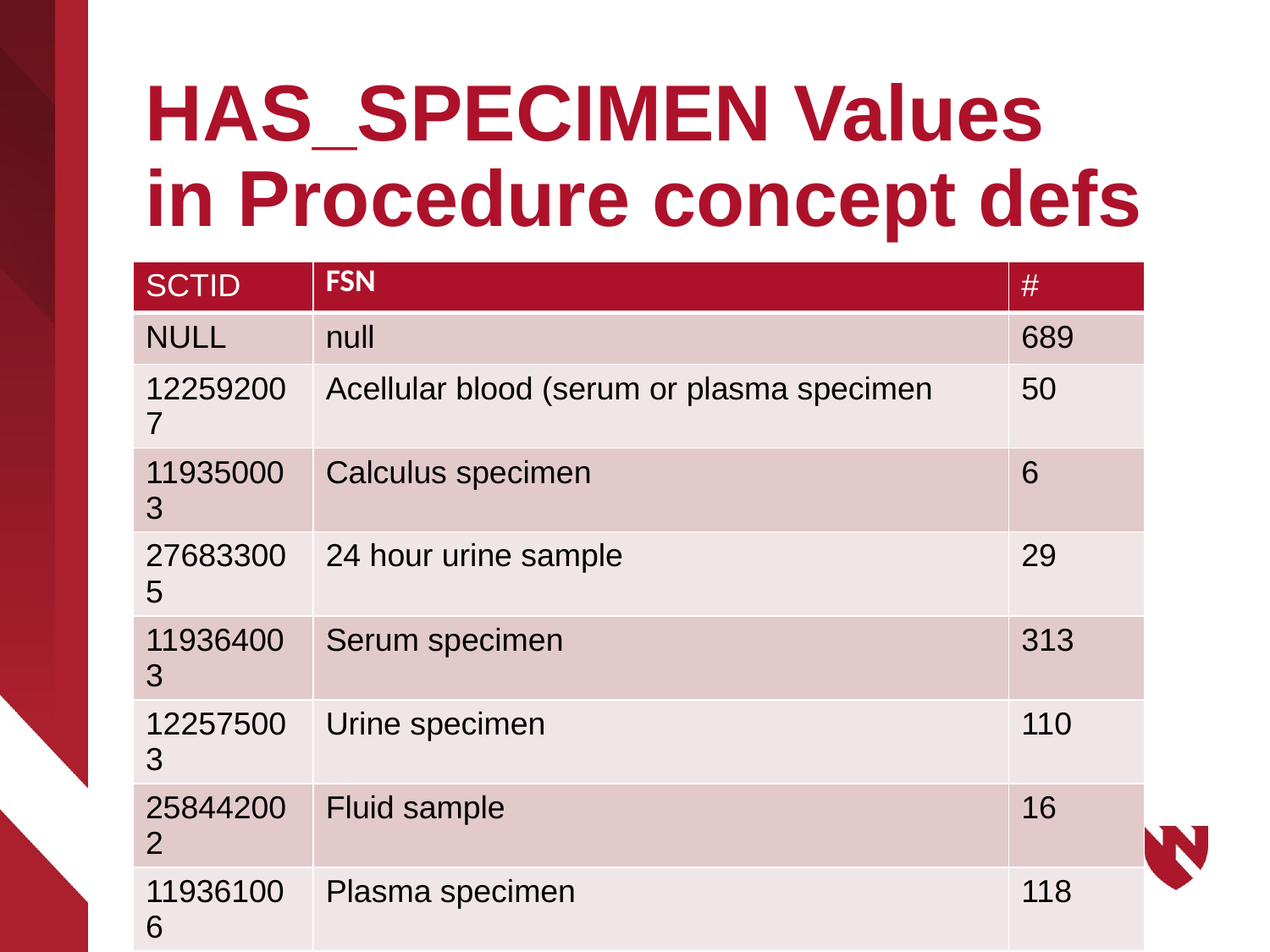

# HAS_SPECIMEN Values in Procedure concept defs
| SCTID | FSN | # |
| --- | --- | --- |
| NULL | null | 689 |
| 122592007 | Acellular blood (serum or plasma specimen | 50 |
| 119350003 | Calculus specimen | 6 |
| 276833005 | 24 hour urine sample | 29 |
| 119364003 | Serum specimen | 313 |
| 122575003 | Urine specimen | 110 |
| 258442002 | Fluid sample | 16 |
| 119361006 | Plasma specimen | 118 |